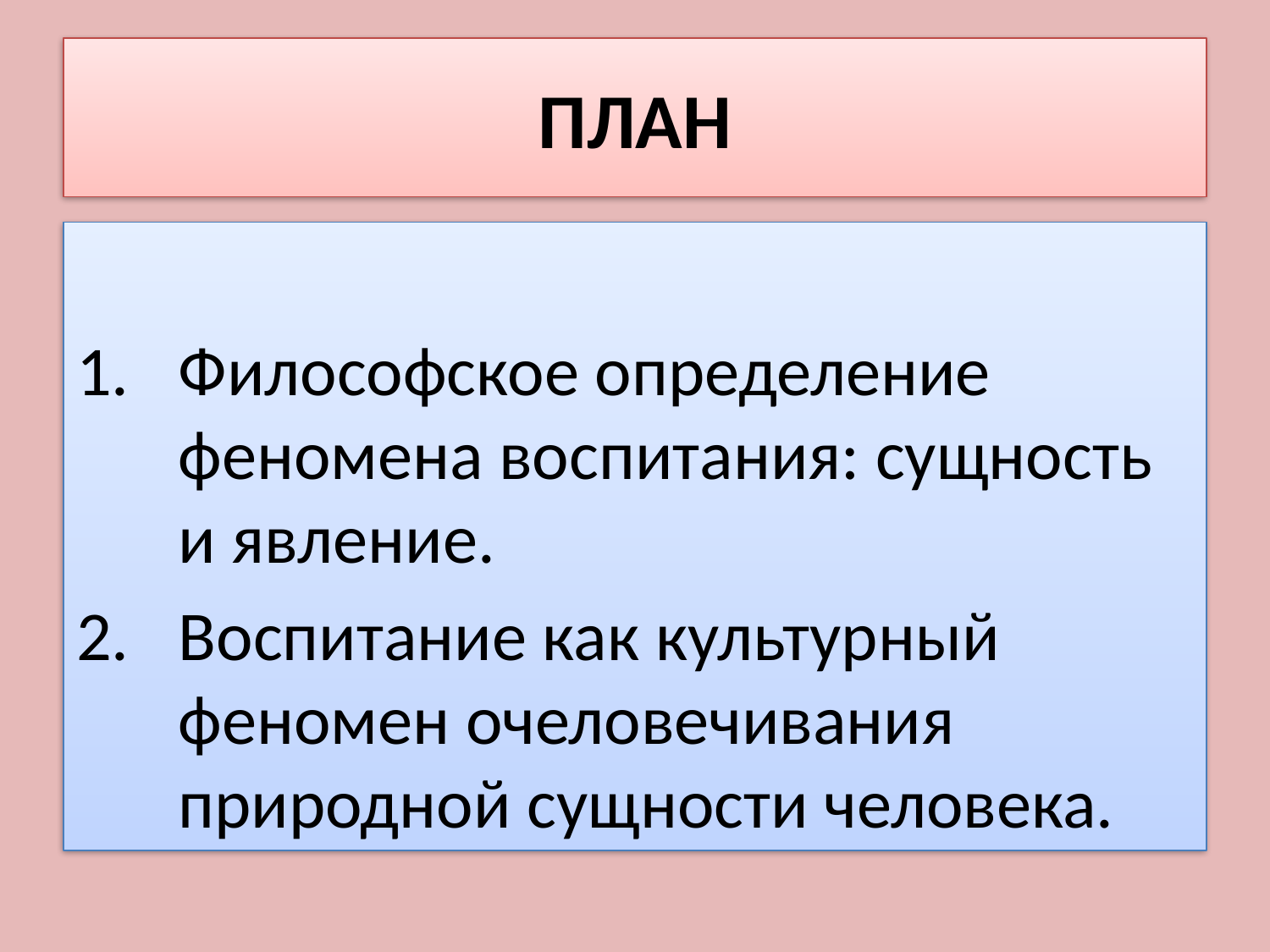

# ПЛАН

Философское определение феномена воспитания: сущность и явление.
Воспитание как культурный феномен очеловечивания природной сущности человека.